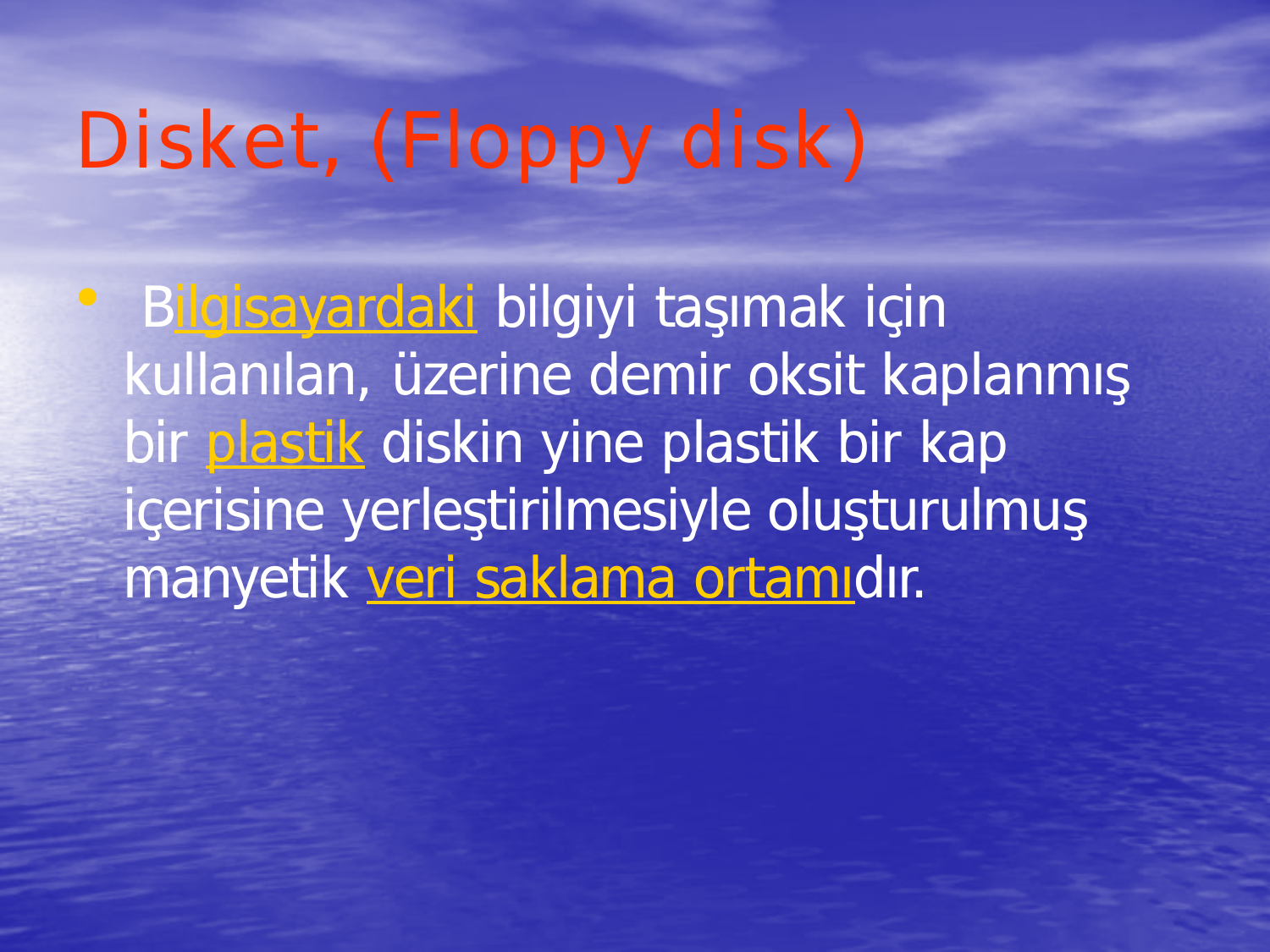

# Disket, (Floppy disk)
 Bilgisayardaki bilgiyi taşımak için kullanılan, üzerine demir oksit kaplanmış bir plastik diskin yine plastik bir kap içerisine yerleştirilmesiyle oluşturulmuş manyetik veri saklama ortamıdır.